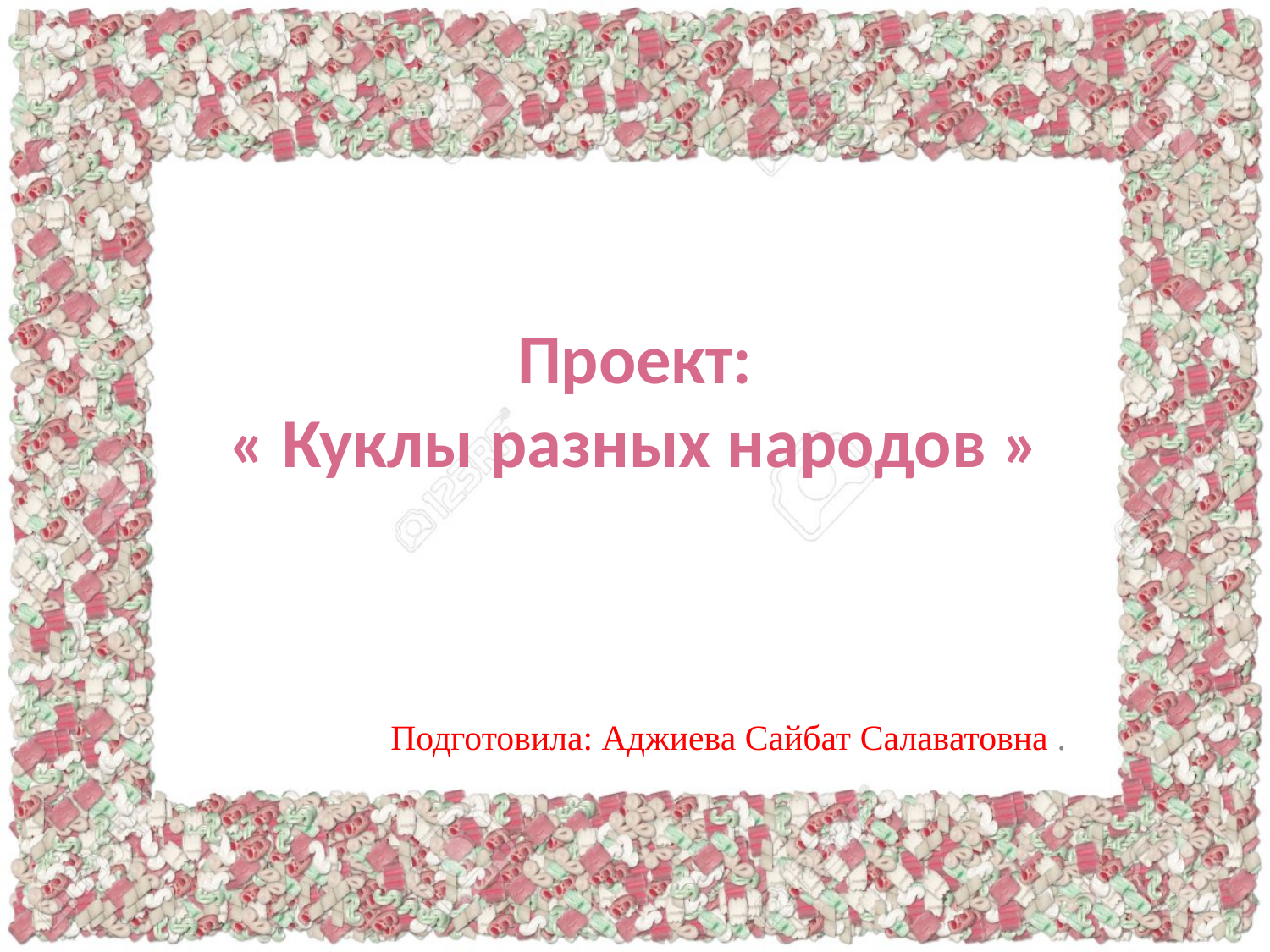

# Проект: « Куклы разных народов »

                     Подготовила: Аджиева Сайбат Салаватовна .